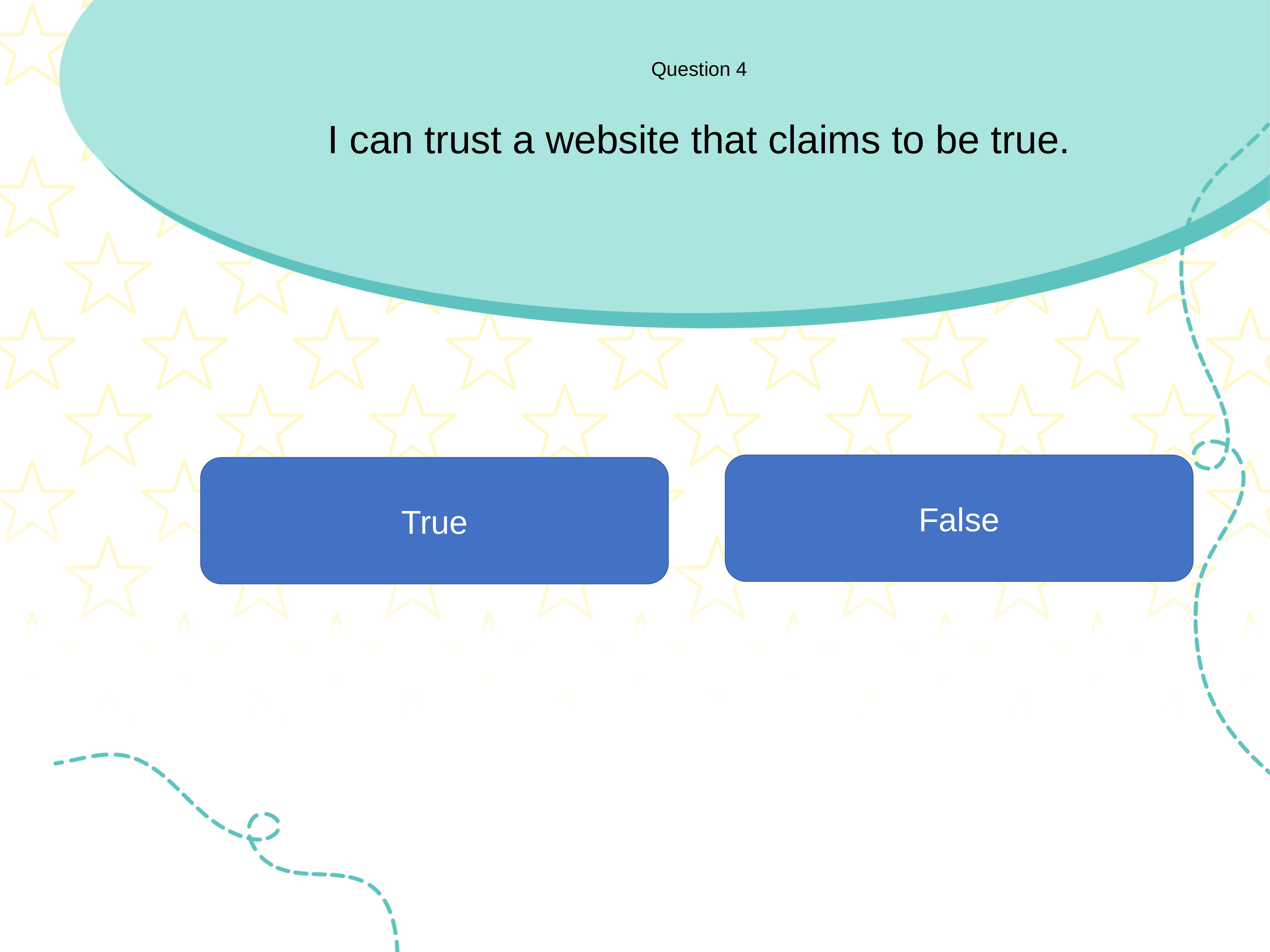

Question 4
I can trust a website that claims to be true.
False
True